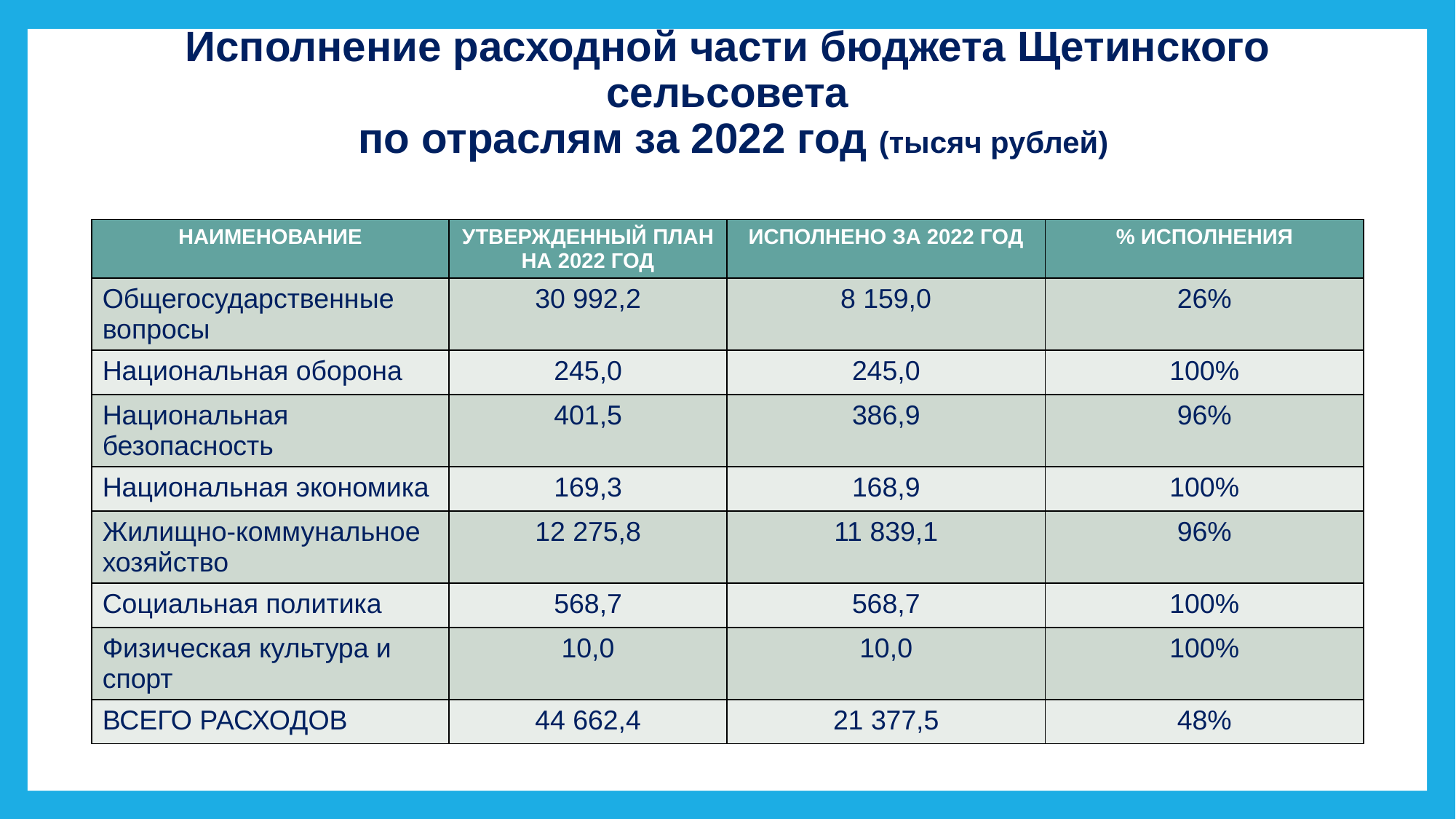

# Исполнение расходной части бюджета Щетинского сельсовета по отраслям за 2022 год (тысяч рублей)
| НАИМЕНОВАНИЕ | УТВЕРЖДЕННЫЙ ПЛАН НА 2022 ГОД | ИСПОЛНЕНО ЗА 2022 ГОД | % ИСПОЛНЕНИЯ |
| --- | --- | --- | --- |
| Общегосударственные вопросы | 30 992,2 | 8 159,0 | 26% |
| Национальная оборона | 245,0 | 245,0 | 100% |
| Национальная безопасность | 401,5 | 386,9 | 96% |
| Национальная экономика | 169,3 | 168,9 | 100% |
| Жилищно-коммунальное хозяйство | 12 275,8 | 11 839,1 | 96% |
| Социальная политика | 568,7 | 568,7 | 100% |
| Физическая культура и спорт | 10,0 | 10,0 | 100% |
| ВСЕГО РАСХОДОВ | 44 662,4 | 21 377,5 | 48% |